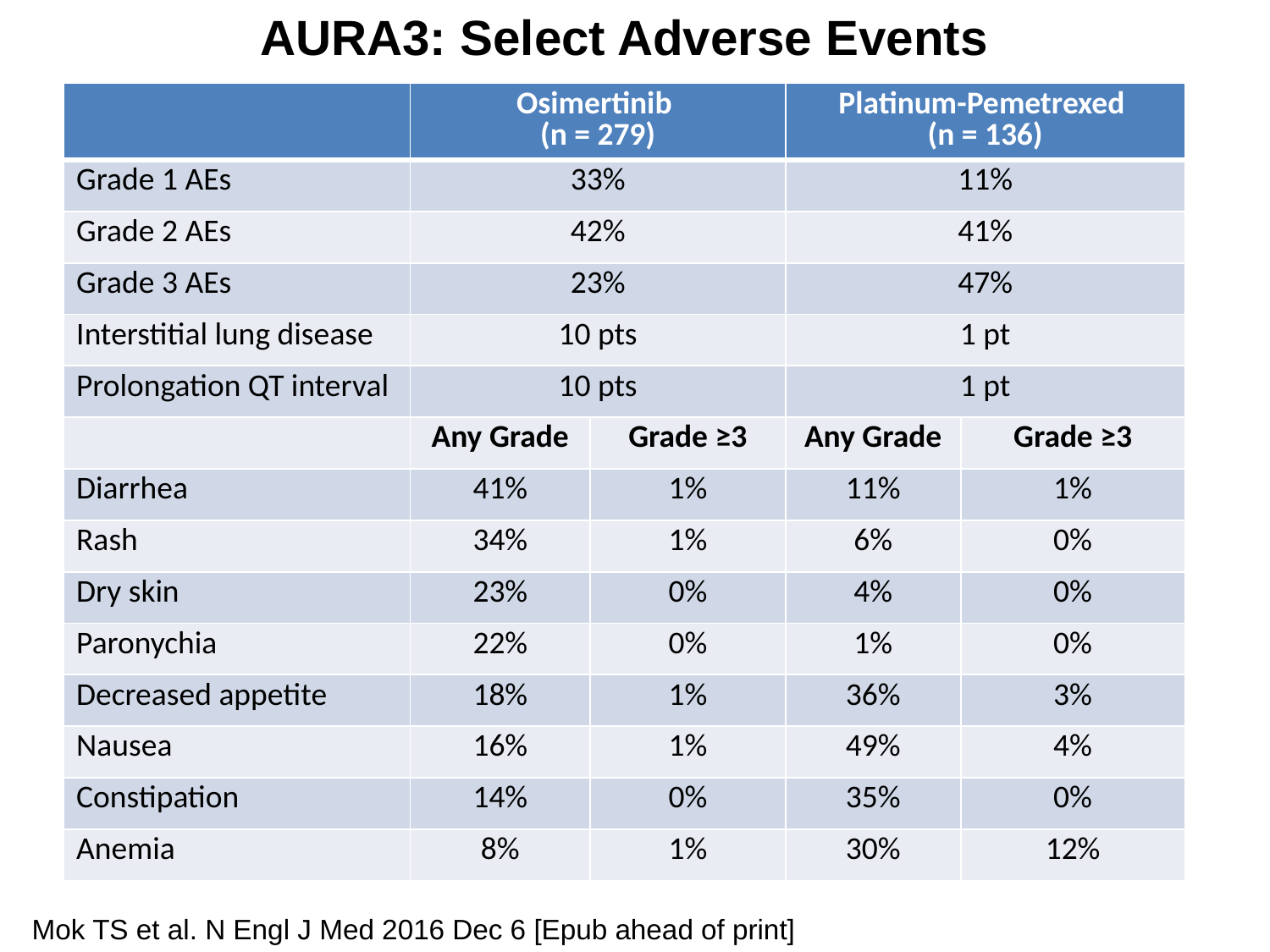

# AURA3: Select Adverse Events
|  | Osimertinib (n = 279) |  | Platinum-Pemetrexed (n = 136) |  |
| --- | --- | --- | --- | --- |
| Grade 1 AEs | 33% |  | 11% |  |
| Grade 2 AEs | 42% |  | 41% |  |
| Grade 3 AEs | 23% |  | 47% |  |
| Interstitial lung disease | 10 pts |  | 1 pt |  |
| Prolongation QT interval | 10 pts |  | 1 pt |  |
|  | Any Grade | Grade ≥3 | Any Grade | Grade ≥3 |
| Diarrhea | 41% | 1% | 11% | 1% |
| Rash | 34% | 1% | 6% | 0% |
| Dry skin | 23% | 0% | 4% | 0% |
| Paronychia | 22% | 0% | 1% | 0% |
| Decreased appetite | 18% | 1% | 36% | 3% |
| Nausea | 16% | 1% | 49% | 4% |
| Constipation | 14% | 0% | 35% | 0% |
| Anemia | 8% | 1% | 30% | 12% |
Mok TS et al. N Engl J Med 2016 Dec 6 [Epub ahead of print]